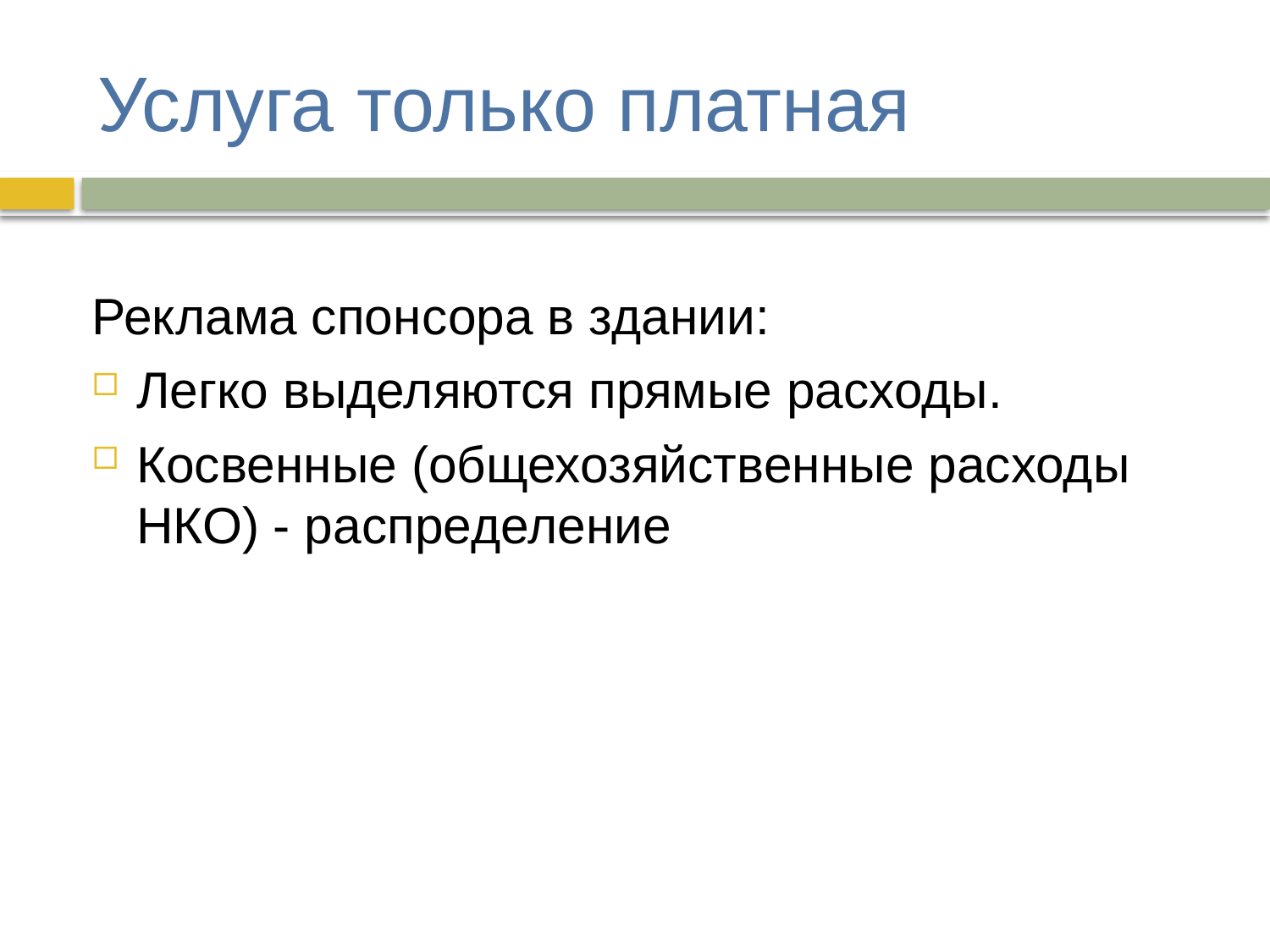

# Услуга только платная
Реклама спонсора в здании:
Легко выделяются прямые расходы.
Косвенные (общехозяйственные расходы НКО) - распределение